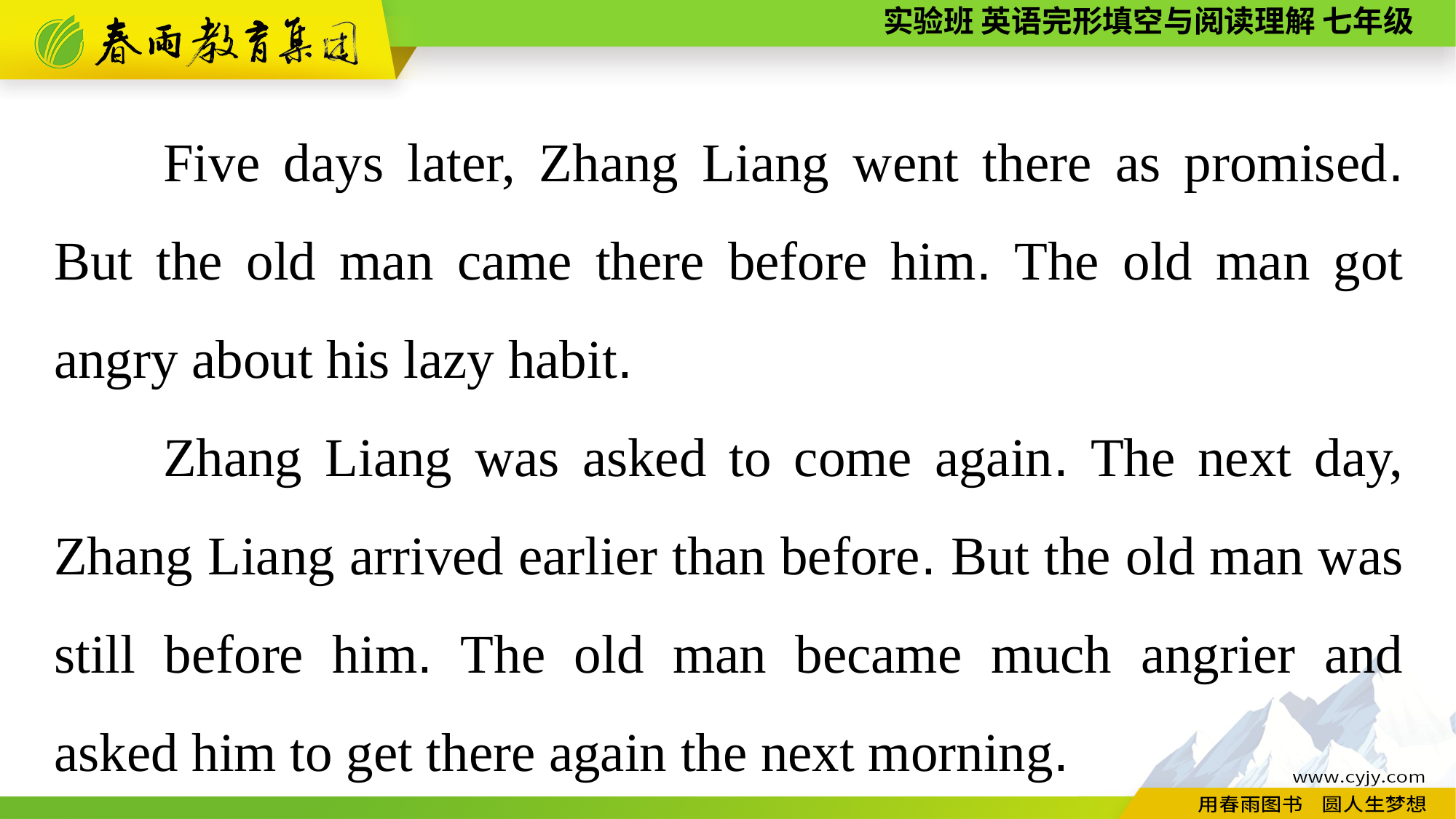

Five days later, Zhang Liang went there as promised. But the old man came there before him. The old man got angry about his lazy habit.
Zhang Liang was asked to come again. The next day, Zhang Liang arrived earlier than before. But the old man was still before him. The old man became much angrier and asked him to get there again the next morning.